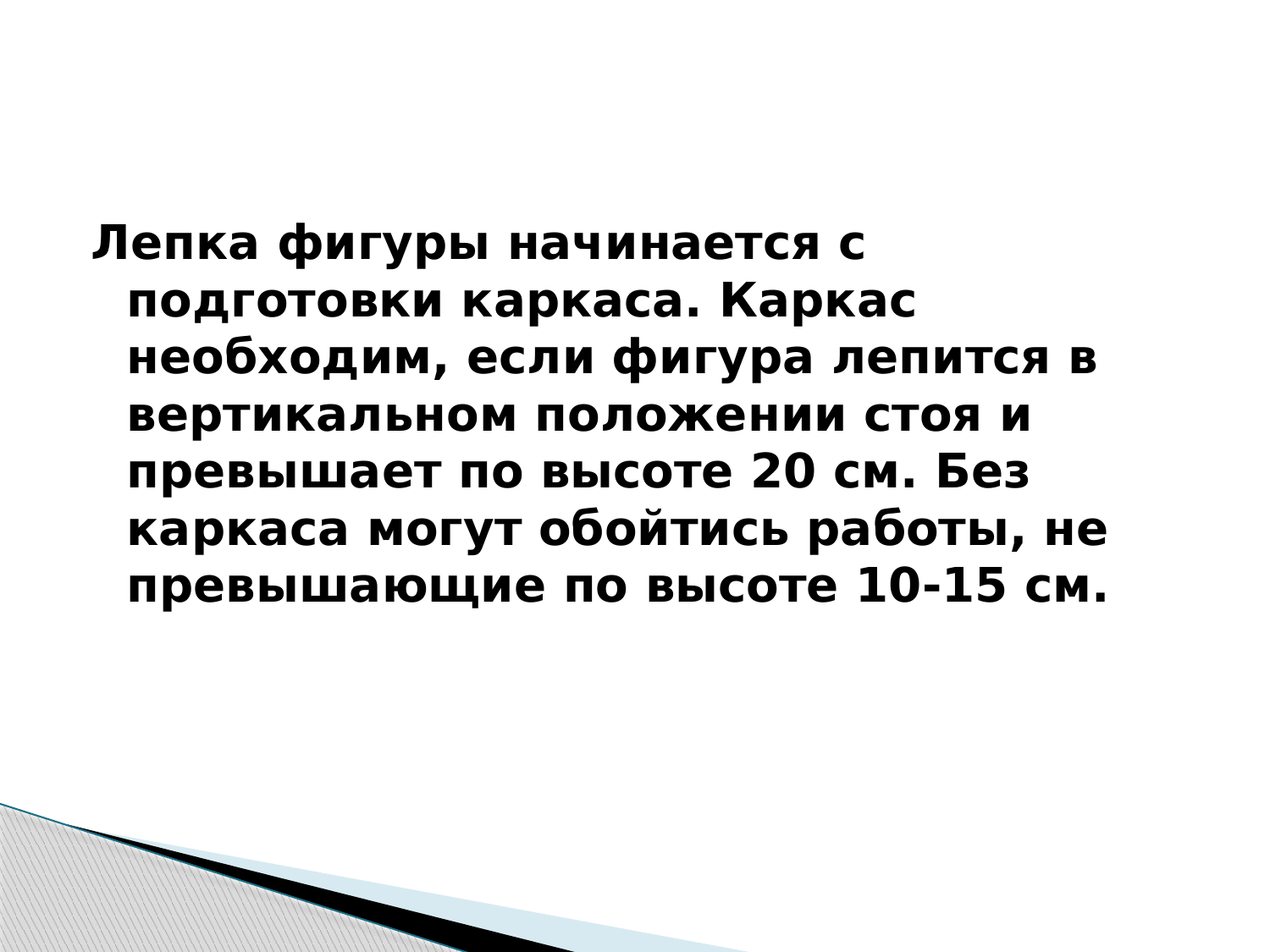

Лепка фигуры начинается с подготовки каркаса. Каркас необходим, если фигура лепится в вертикальном положении стоя и превышает по высоте 20 см. Без каркаса могут обойтись работы, не превышающие по высоте 10-15 см.